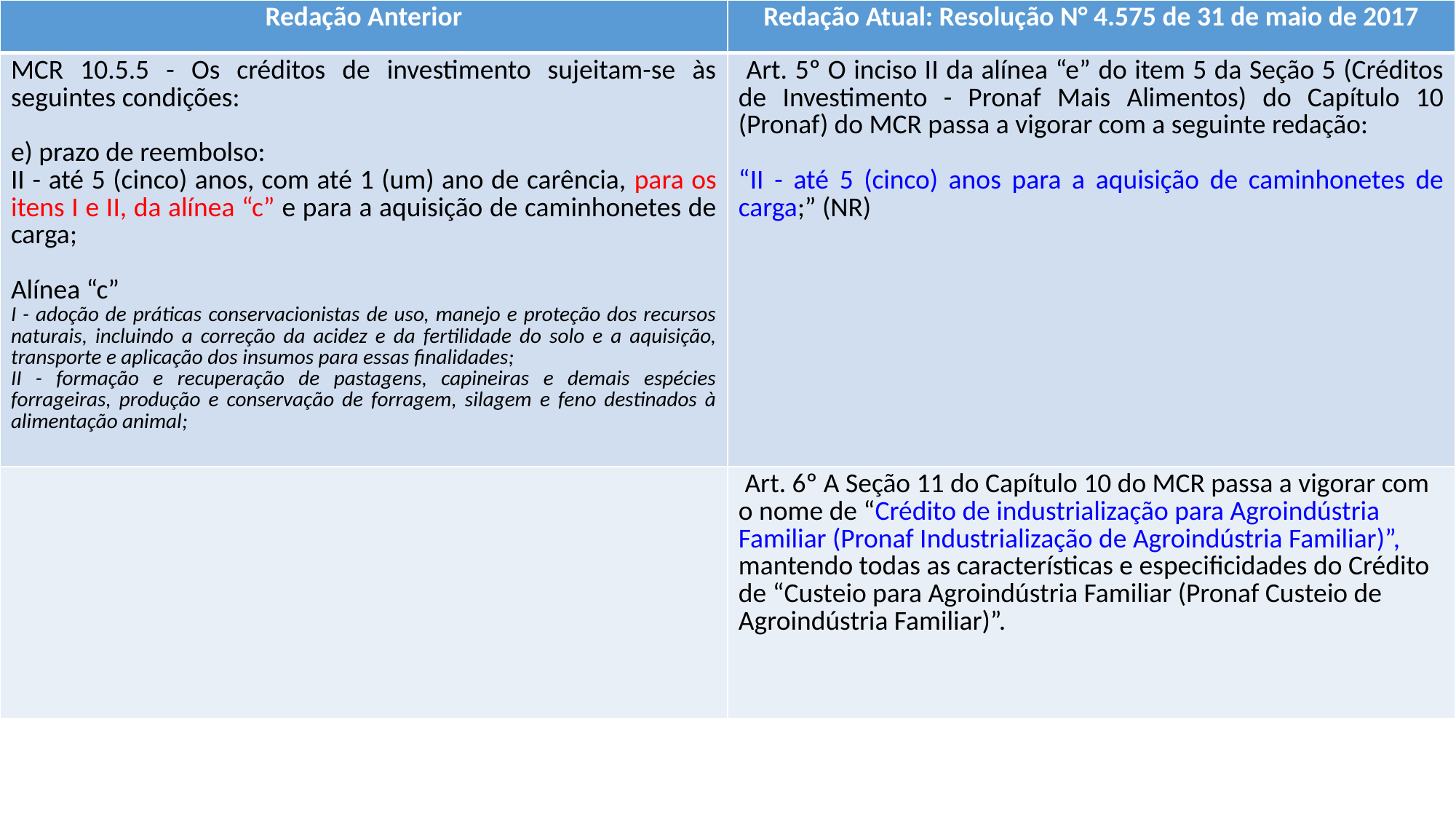

| Redação Anterior | Redação Atual: Resolução N° 4.575 de 31 de maio de 2017 |
| --- | --- |
| MCR 10.5.5 - Os créditos de investimento sujeitam-se às seguintes condições: e) prazo de reembolso: II - até 5 (cinco) anos, com até 1 (um) ano de carência, para os itens I e II, da alínea “c” e para a aquisição de caminhonetes de carga; Alínea “c” I - adoção de práticas conservacionistas de uso, manejo e proteção dos recursos naturais, incluindo a correção da acidez e da fertilidade do solo e a aquisição, transporte e aplicação dos insumos para essas finalidades; II - formação e recuperação de pastagens, capineiras e demais espécies forrageiras, produção e conservação de forragem, silagem e feno destinados à alimentação animal; | Art. 5º O inciso II da alínea “e” do item 5 da Seção 5 (Créditos de Investimento - Pronaf Mais Alimentos) do Capítulo 10 (Pronaf) do MCR passa a vigorar com a seguinte redação: “II - até 5 (cinco) anos para a aquisição de caminhonetes de carga;” (NR) |
|  | Art. 6º A Seção 11 do Capítulo 10 do MCR passa a vigorar com o nome de “Crédito de industrialização para Agroindústria Familiar (Pronaf Industrialização de Agroindústria Familiar)”, mantendo todas as características e especificidades do Crédito de “Custeio para Agroindústria Familiar (Pronaf Custeio de Agroindústria Familiar)”. |